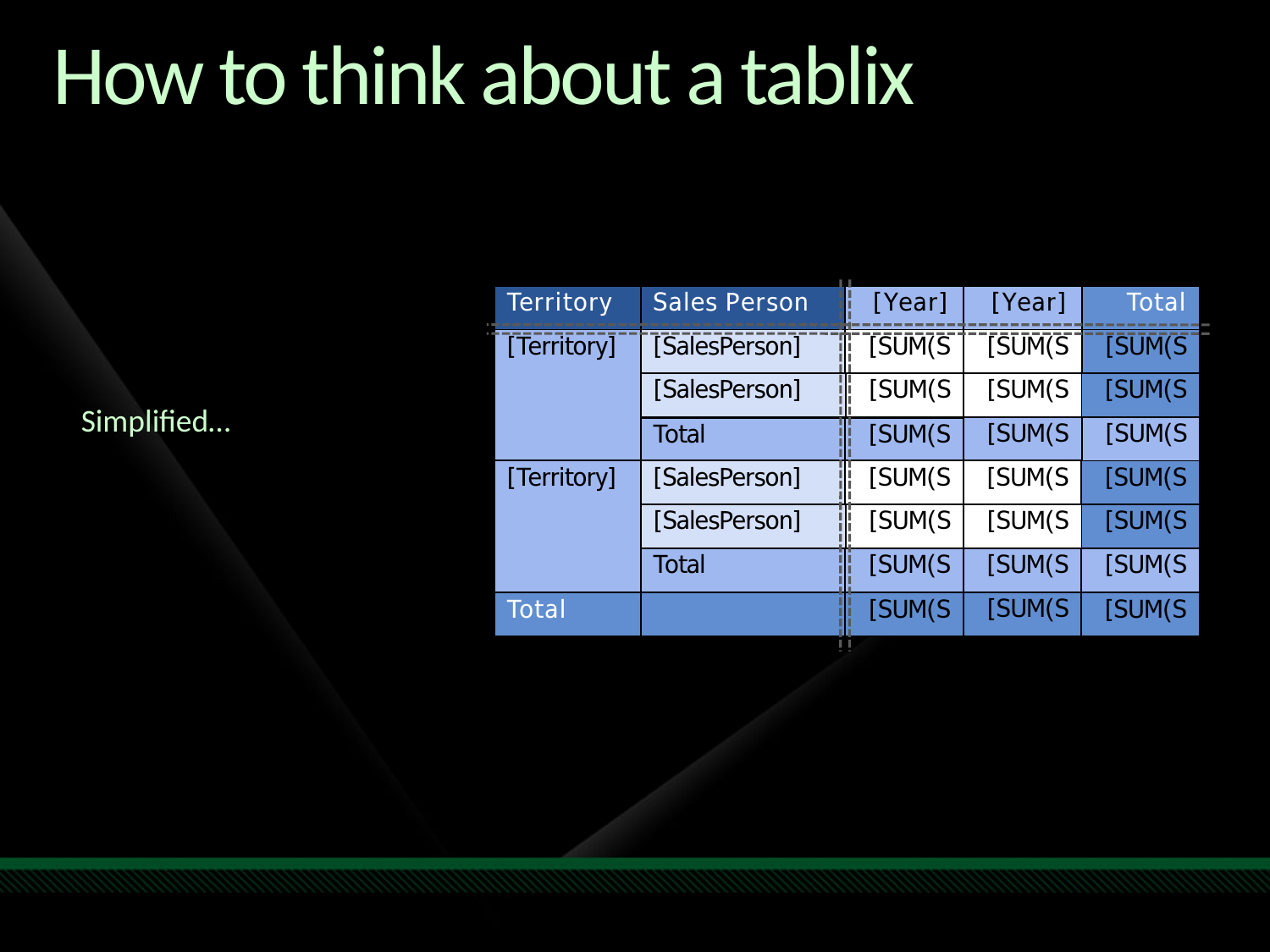

# How to think about a tablix
| Territory | Sales Person | [Year] |
| --- | --- | --- |
| [Territory] | [SalesPerson] | [SUM(S |
|  |  |  |
| Total |
| --- |
| [SUM(S |
| [Year] |
| --- |
| [SUM(S |
|  |
| [SUM(S |
|  |
|  |
|  |
| [SUM(S |
| [SalesPerson] | [SUM(S | [SUM(S | [SUM(S |
| --- | --- | --- | --- |
Simplified…
| [SUM(S |
| --- |
|  | Total | [SUM(S |
| --- | --- | --- |
| [Territory] | [SalesPerson] | [SUM(S | [SUM(S | [SUM(S |
| --- | --- | --- | --- | --- |
|  |  |  |  |  |
|  | Total | [SUM(S | [SUM(S | [SUM(S |
| [SalesPerson] | [SUM(S | [SUM(S | [SUM(S |
| --- | --- | --- | --- |
| Total |  | [SUM(S |
| --- | --- | --- |
| [SUM(S |
| --- |